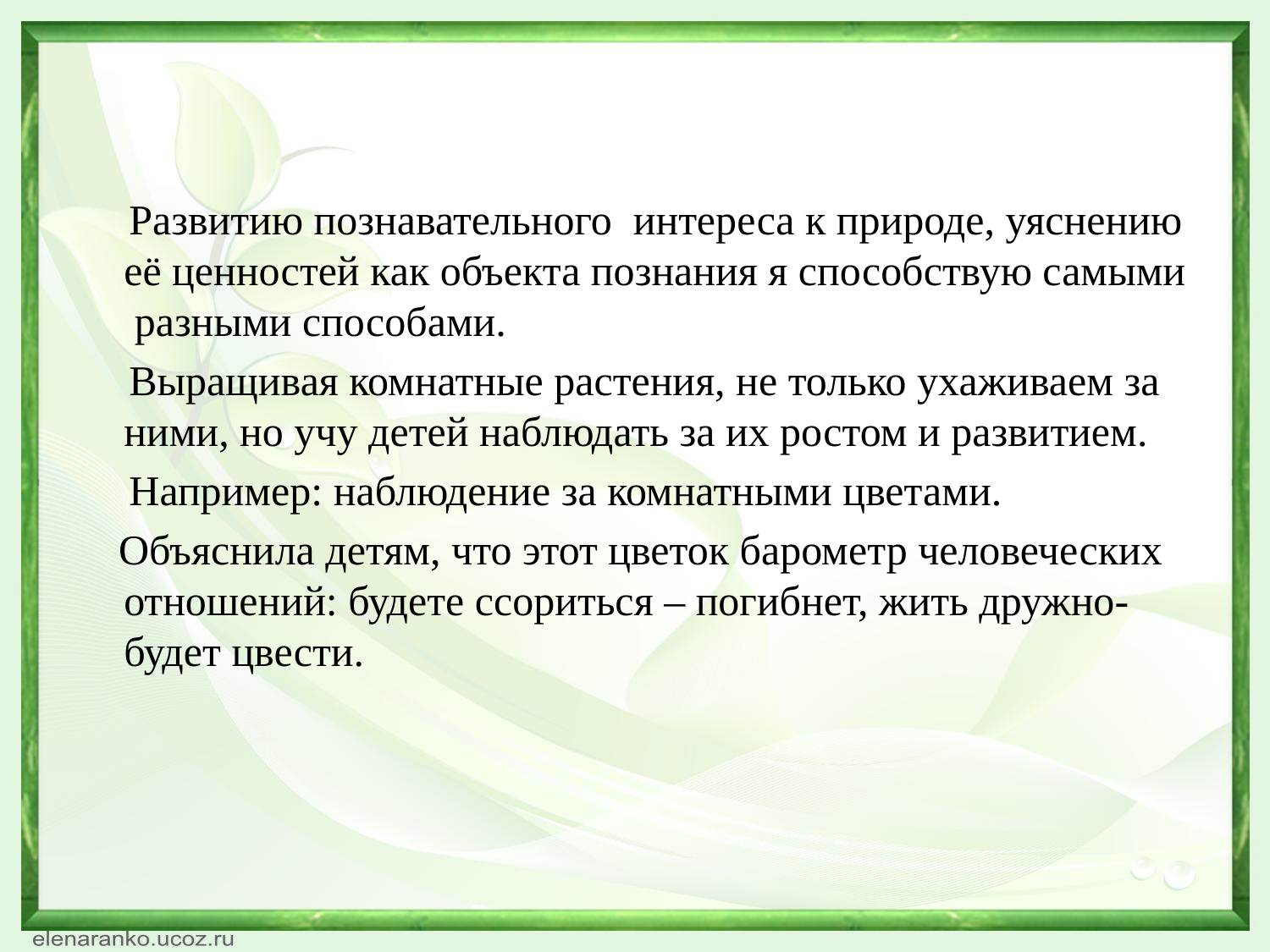

Развитию познавательного  интереса к природе, уяснению её ценностей как объекта познания я способствую самыми  разными способами.
     Выращивая комнатные растения, не только ухаживаем за ними, но учу детей наблюдать за их ростом и развитием.
     Например: наблюдение за комнатными цветами.
    Объяснила детям, что этот цветок барометр человеческих отношений: будете ссориться – погибнет, жить дружно- будет цвести.